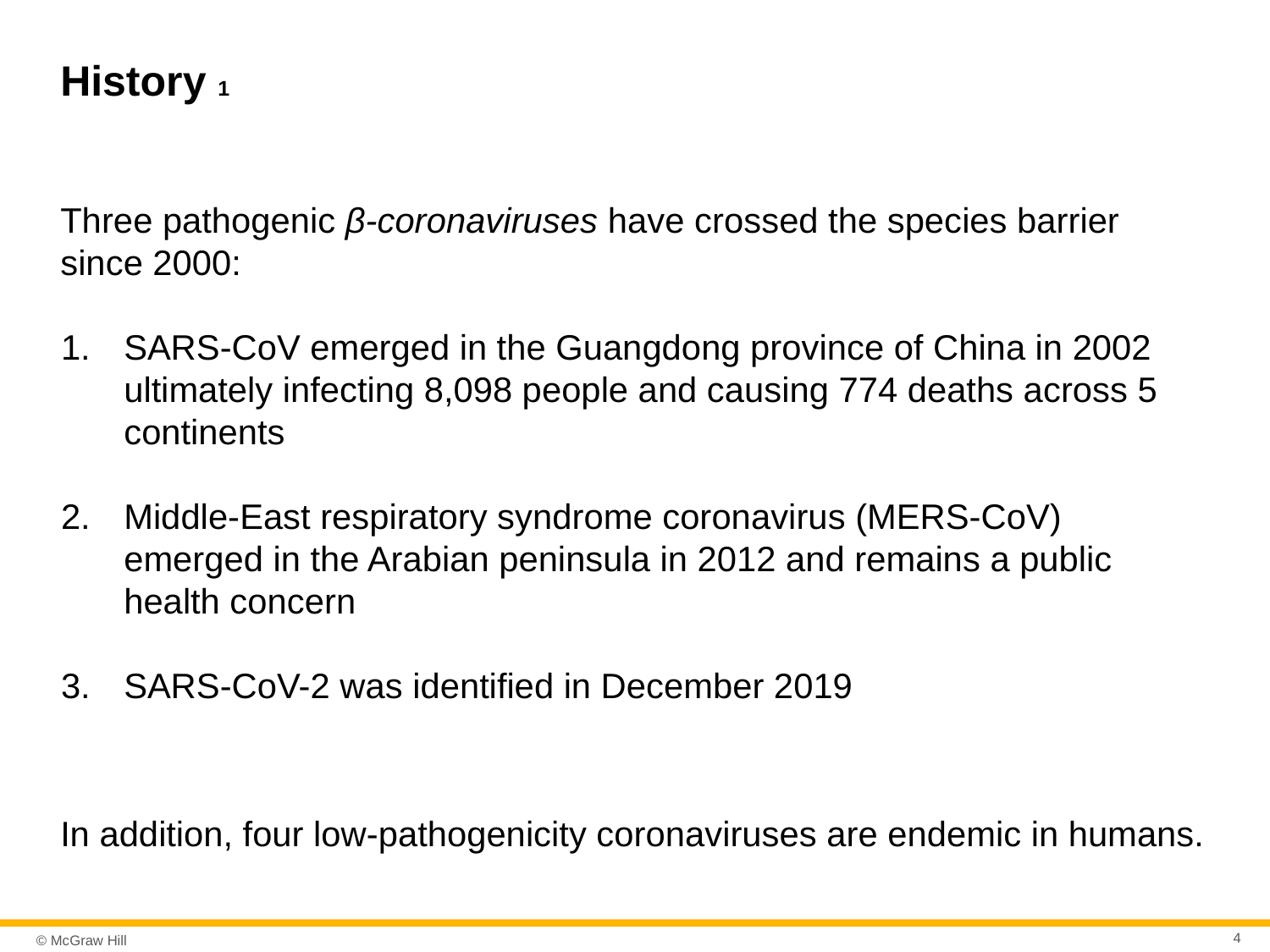

# History 1
Three pathogenic β-coronaviruses have crossed the species barrier since 2000:
SARS-CoV emerged in the Guangdong province of China in 2002 ultimately infecting 8,098 people and causing 774 deaths across 5 continents
Middle-East respiratory syndrome coronavirus (MERS-CoV) emerged in the Arabian peninsula in 2012 and remains a public health concern
SARS-CoV-2 was identified in December 2019

In addition, four low-pathogenicity coronaviruses are endemic in humans.